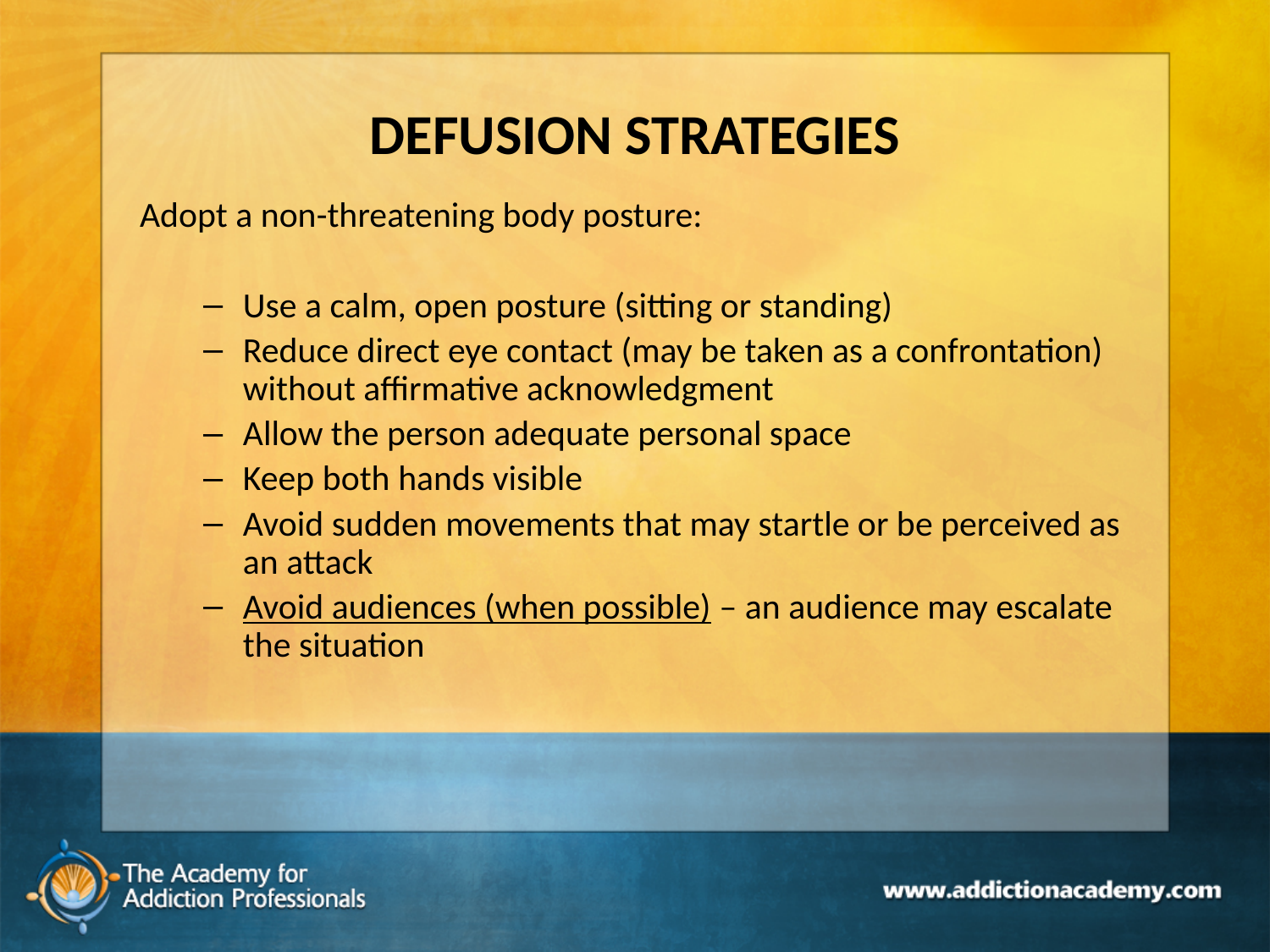

# DEFUSION STRATEGIES
Adopt a non-threatening body posture:

Use a calm, open posture (sitting or standing)
Reduce direct eye contact (may be taken as a confrontation) without affirmative acknowledgment
Allow the person adequate personal space
Keep both hands visible
Avoid sudden movements that may startle or be perceived as an attack
Avoid audiences (when possible) – an audience may escalate the situation